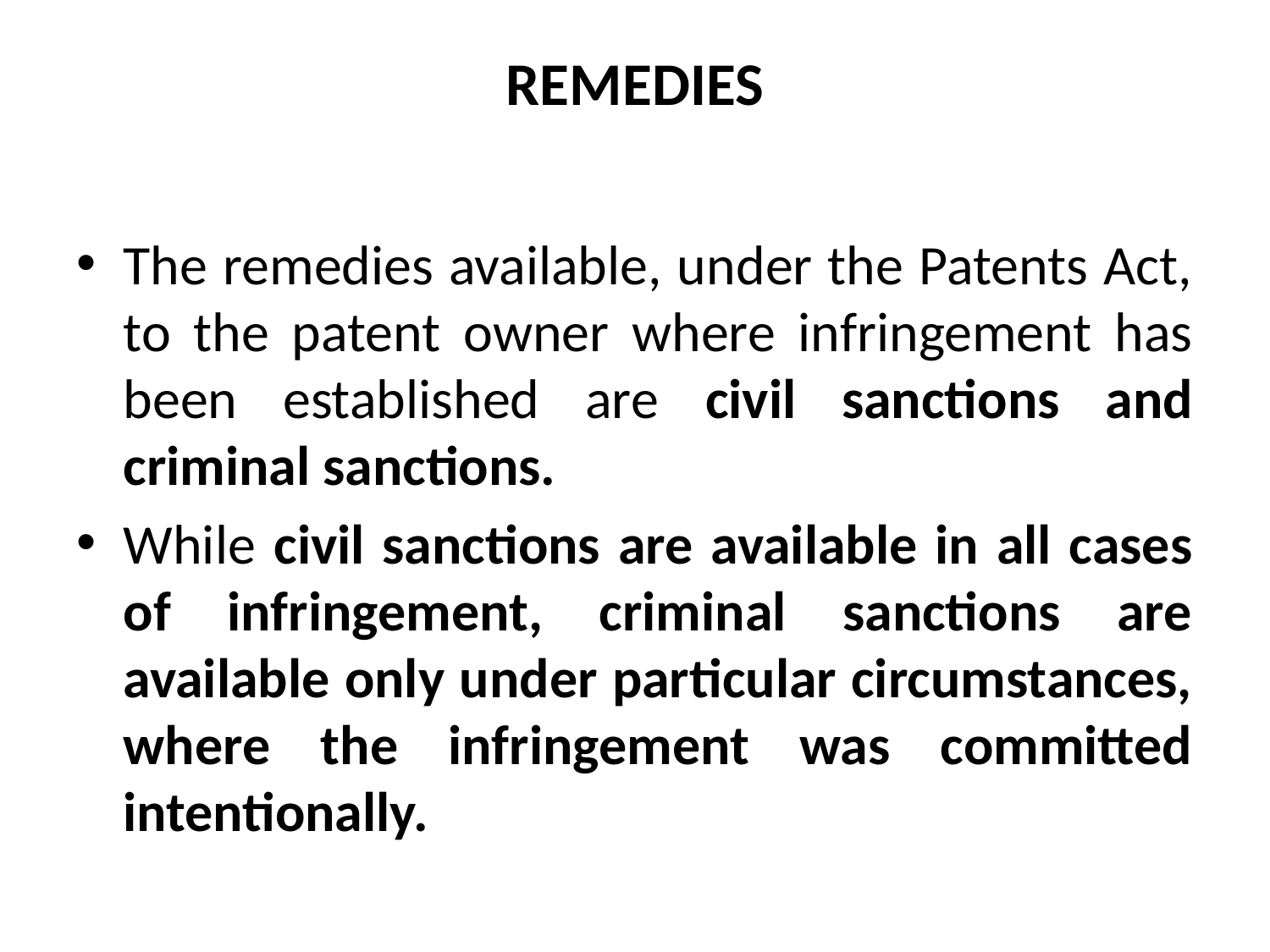

# REMEDIES
The remedies available, under the Patents Act, to the patent owner where infringement has been established are civil sanctions and criminal sanctions.
While civil sanctions are available in all cases of infringement, criminal sanctions are available only under particular circumstances, where the infringement was committed intentionally.